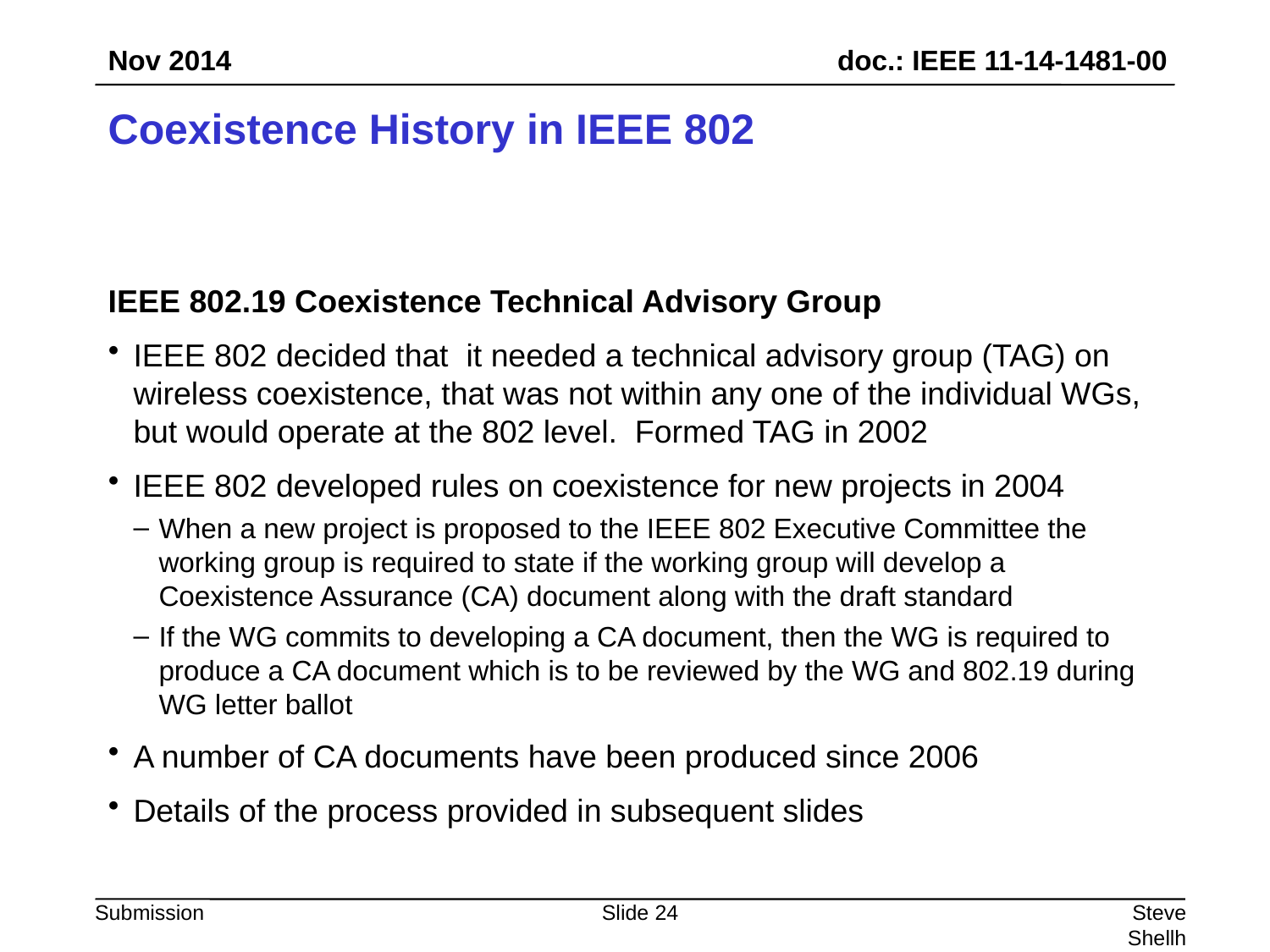

Nov 2014
# Coexistence History in IEEE 802
IEEE 802.19 Coexistence Technical Advisory Group
IEEE 802 decided that  it needed a technical advisory group (TAG) on wireless coexistence, that was not within any one of the individual WGs, but would operate at the 802 level.  Formed TAG in 2002
IEEE 802 developed rules on coexistence for new projects in 2004
When a new project is proposed to the IEEE 802 Executive Committee the working group is required to state if the working group will develop a Coexistence Assurance (CA) document along with the draft standard
If the WG commits to developing a CA document, then the WG is required to produce a CA document which is to be reviewed by the WG and 802.19 during WG letter ballot
A number of CA documents have been produced since 2006
Details of the process provided in subsequent slides
Slide 24
Steve Shellhammer, Qualcomm